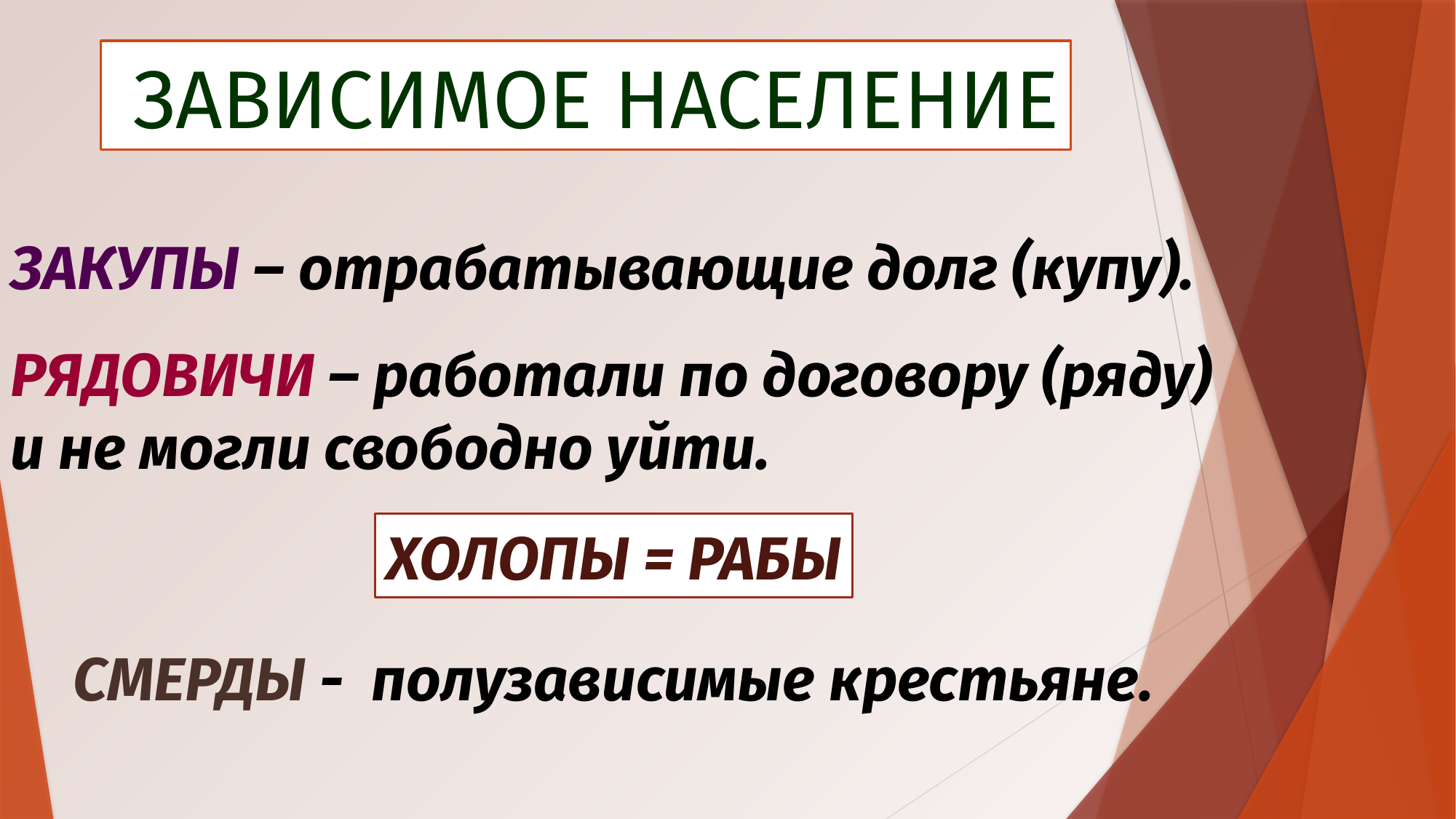

ЗАВИСИМОЕ НАСЕЛЕНИЕ
ЗАКУПЫ – отрабатывающие долг (купу).
РЯДОВИЧИ – работали по договору (ряду)
и не могли свободно уйти.

ХОЛОПЫ = РАБЫ
СМЕРДЫ -  полузависимые крестьяне.